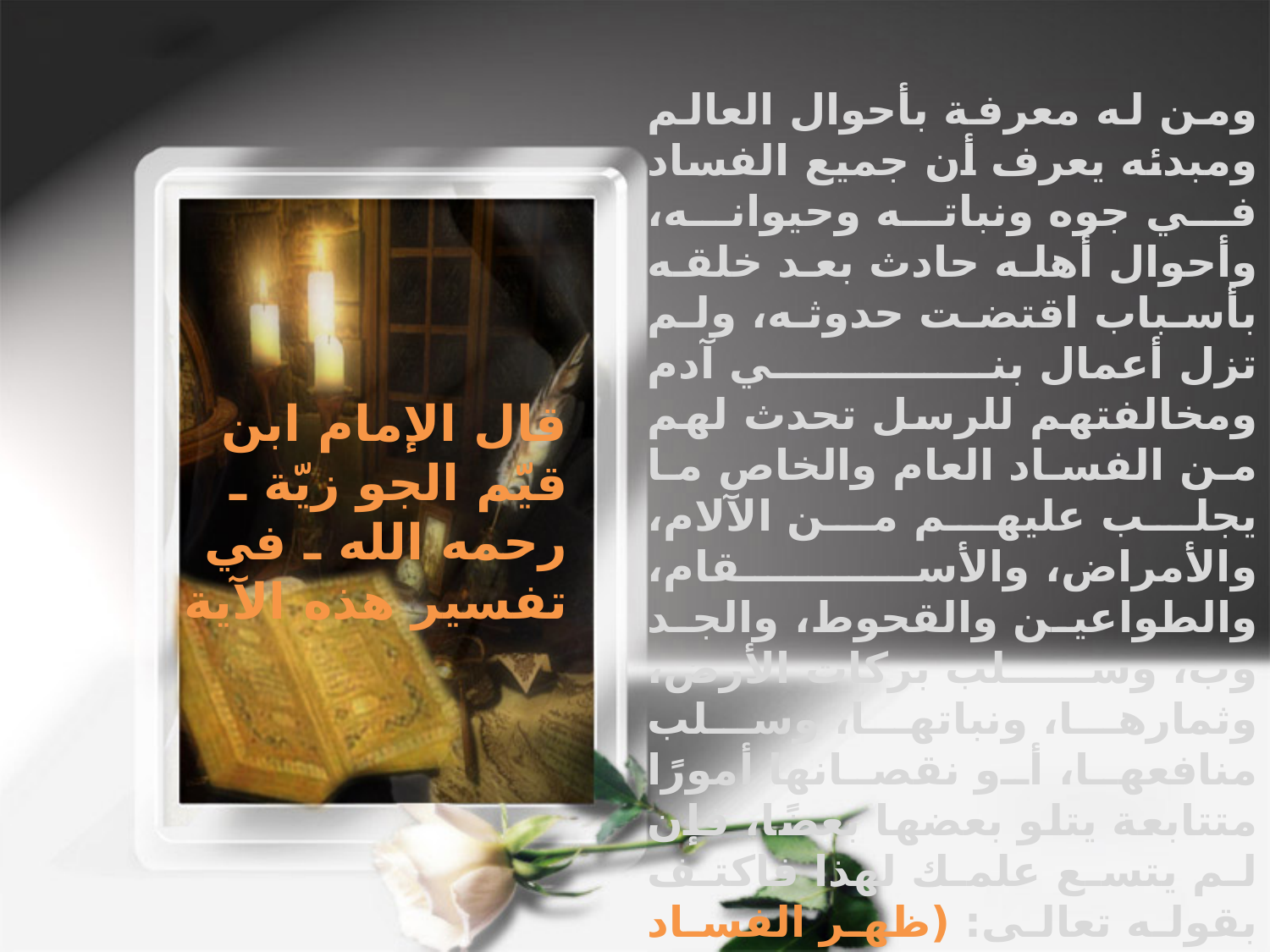

ومن له معرفة بأحوال العالم ومبدئه يعرف أن جميع الفساد في جوه ونباته وحيوانه، وأحوال أهله حادث بعد خلقه بأسباب اقتضت حدوثه، ولم تزل أعمال بني آدم ومخالفتهم للرسل تحدث لهم من الفساد العام والخاص ما يجلب عليهم من الآلام، والأمراض، والأسقام، والطواعين والقحوط، والجد وب، وسلب بركات الأرض، وثمارها، ونباتها، وسلب منافعها، أو نقصانها أمورًا متتابعة يتلو بعضها بعضًا، فإن لم يتسع علمك لهذا فاكتف بقوله تعالى‏:‏ ‏(‏ظهر الفساد في البر والبحر بما كسبت أيدي الناس‏ )
‏ ‏[‏الروم‏:‏ 41‏]‏،
قال الإمام ابن قيّم الجو زيّة ـ رحمه الله ـ في تفسير هذه الآية